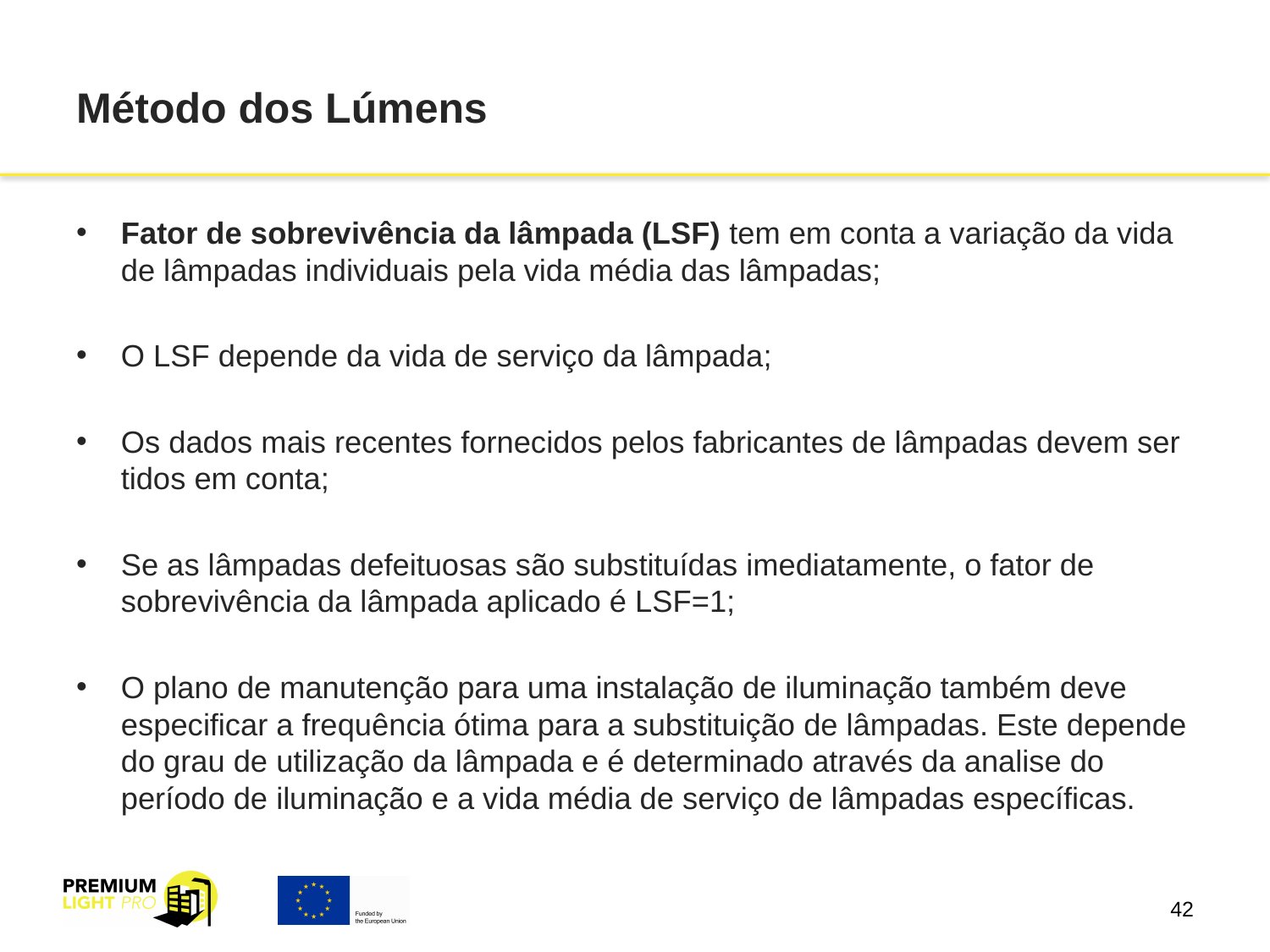

# Método dos Lúmens
Fator de sobrevivência da lâmpada (LSF) tem em conta a variação da vida de lâmpadas individuais pela vida média das lâmpadas;

O LSF depende da vida de serviço da lâmpada;

Os dados mais recentes fornecidos pelos fabricantes de lâmpadas devem ser tidos em conta;

Se as lâmpadas defeituosas são substituídas imediatamente, o fator de sobrevivência da lâmpada aplicado é LSF=1;

O plano de manutenção para uma instalação de iluminação também deve especificar a frequência ótima para a substituição de lâmpadas. Este depende do grau de utilização da lâmpada e é determinado através da analise do período de iluminação e a vida média de serviço de lâmpadas específicas.